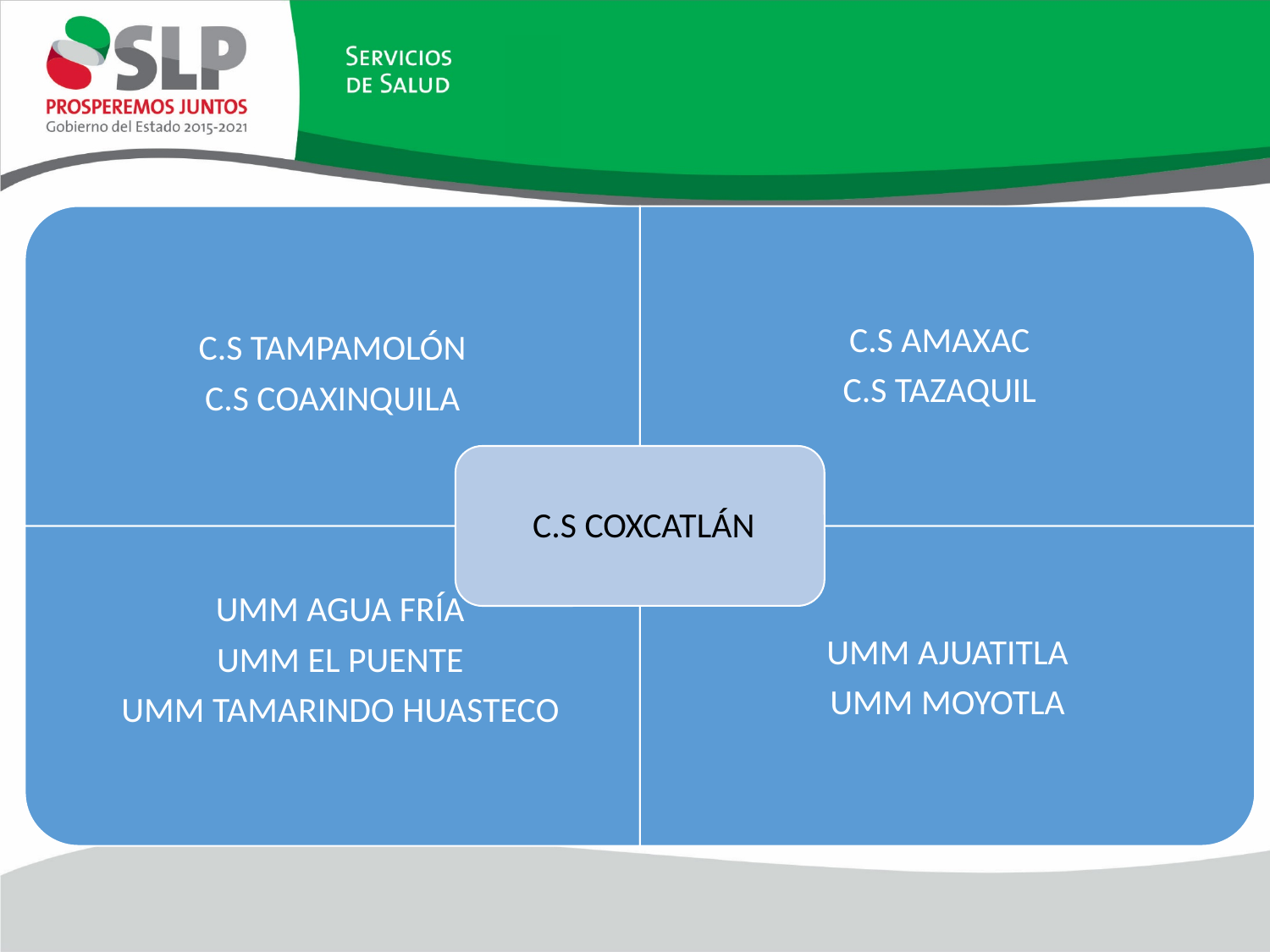

C.S TAMPAMOLÓN
C.S COAXINQUILA
C.S AMAXAC
C.S TAZAQUIL
UMM AGUA FRÍA
UMM EL PUENTE
UMM TAMARINDO HUASTECO

UMM AJUATITLA
UMM MOYOTLA
C.S COXCATLÁN